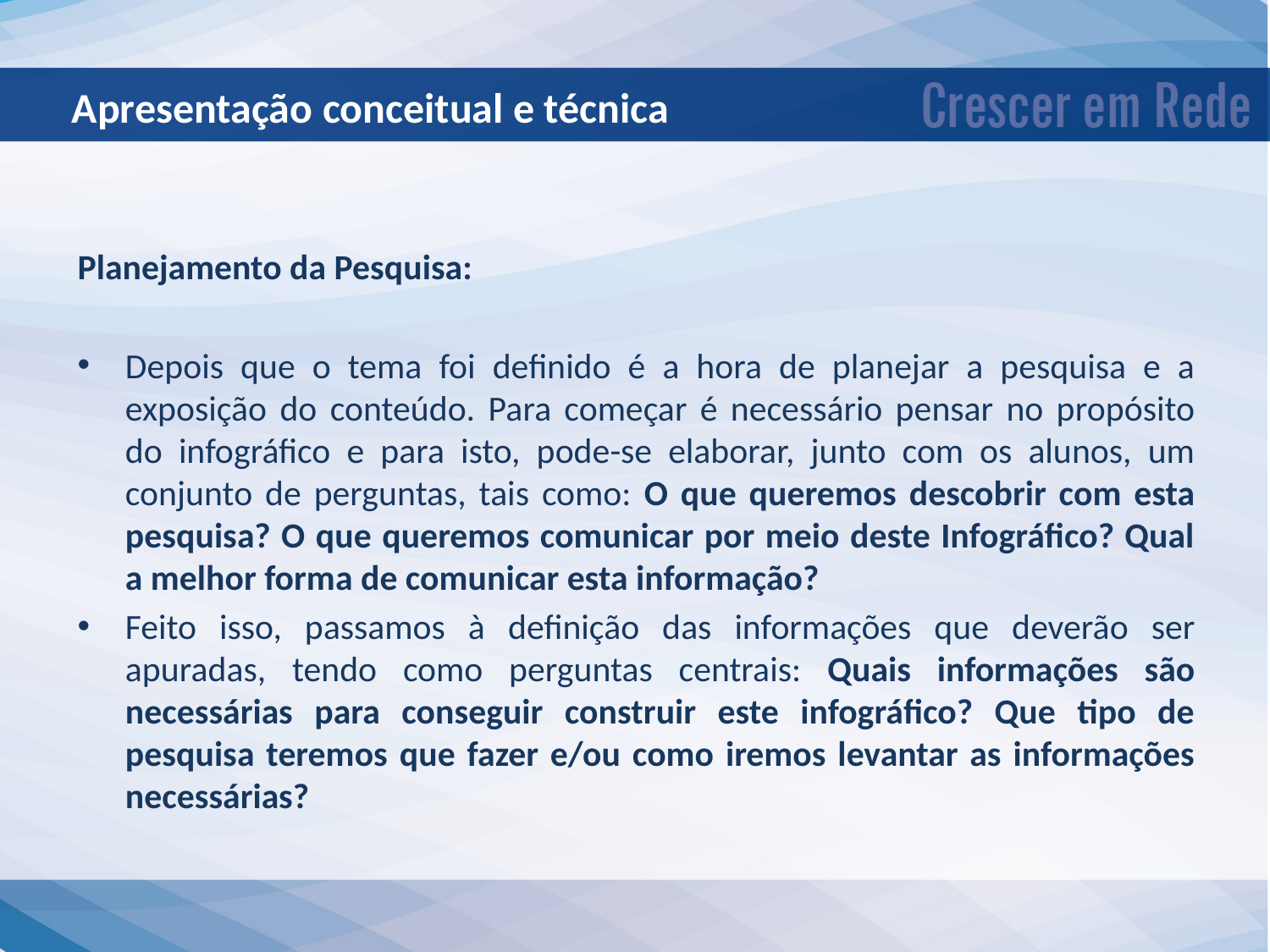

Apresentação conceitual e técnica
Planejamento da Pesquisa:

Depois que o tema foi definido é a hora de planejar a pesquisa e a exposição do conteúdo. Para começar é necessário pensar no propósito do infográfico e para isto, pode-se elaborar, junto com os alunos, um conjunto de perguntas, tais como: O que queremos descobrir com esta pesquisa? O que queremos comunicar por meio deste Infográfico? Qual a melhor forma de comunicar esta informação?
Feito isso, passamos à definição das informações que deverão ser apuradas, tendo como perguntas centrais: Quais informações são necessárias para conseguir construir este infográfico? Que tipo de pesquisa teremos que fazer e/ou como iremos levantar as informações necessárias?